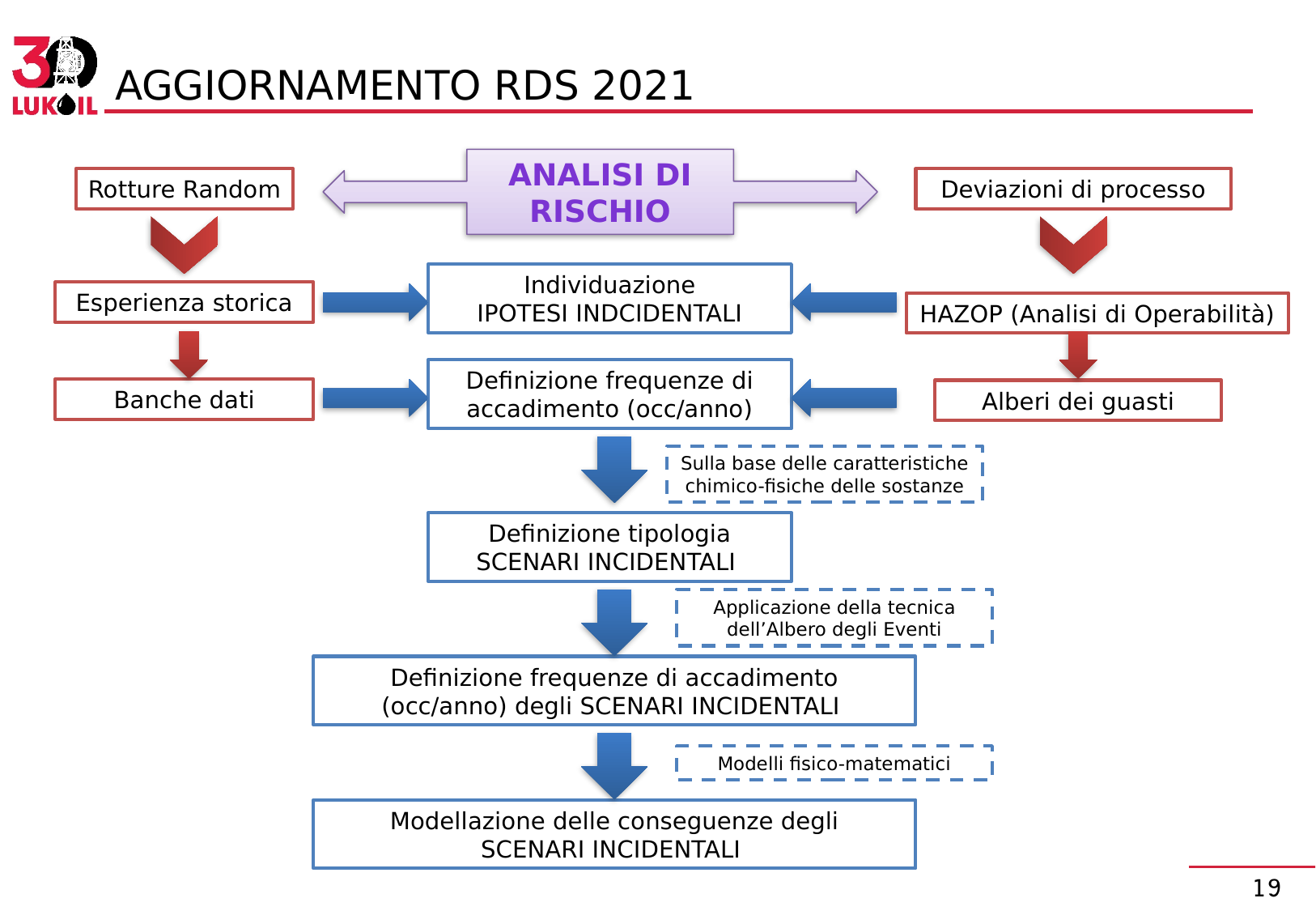

AGGIORNAMENTO RDS 2021
Analisi dI rischio
Rotture Random
Deviazioni di processo

Individuazione
IPOTESI INDCIDENTALI
Esperienza storica

HAZOP (Analisi di Operabilità)

Definizione frequenze di accadimento (occ/anno)
Banche dati

Alberi dei guasti

Sulla base delle caratteristiche chimico-fisiche delle sostanze
Definizione tipologia
SCENARI INCIDENTALI

Applicazione della tecnica dell’Albero degli Eventi
Definizione frequenze di accadimento (occ/anno) degli SCENARI INCIDENTALI

Modelli fisico-matematici
Modellazione delle conseguenze degli
SCENARI INCIDENTALI